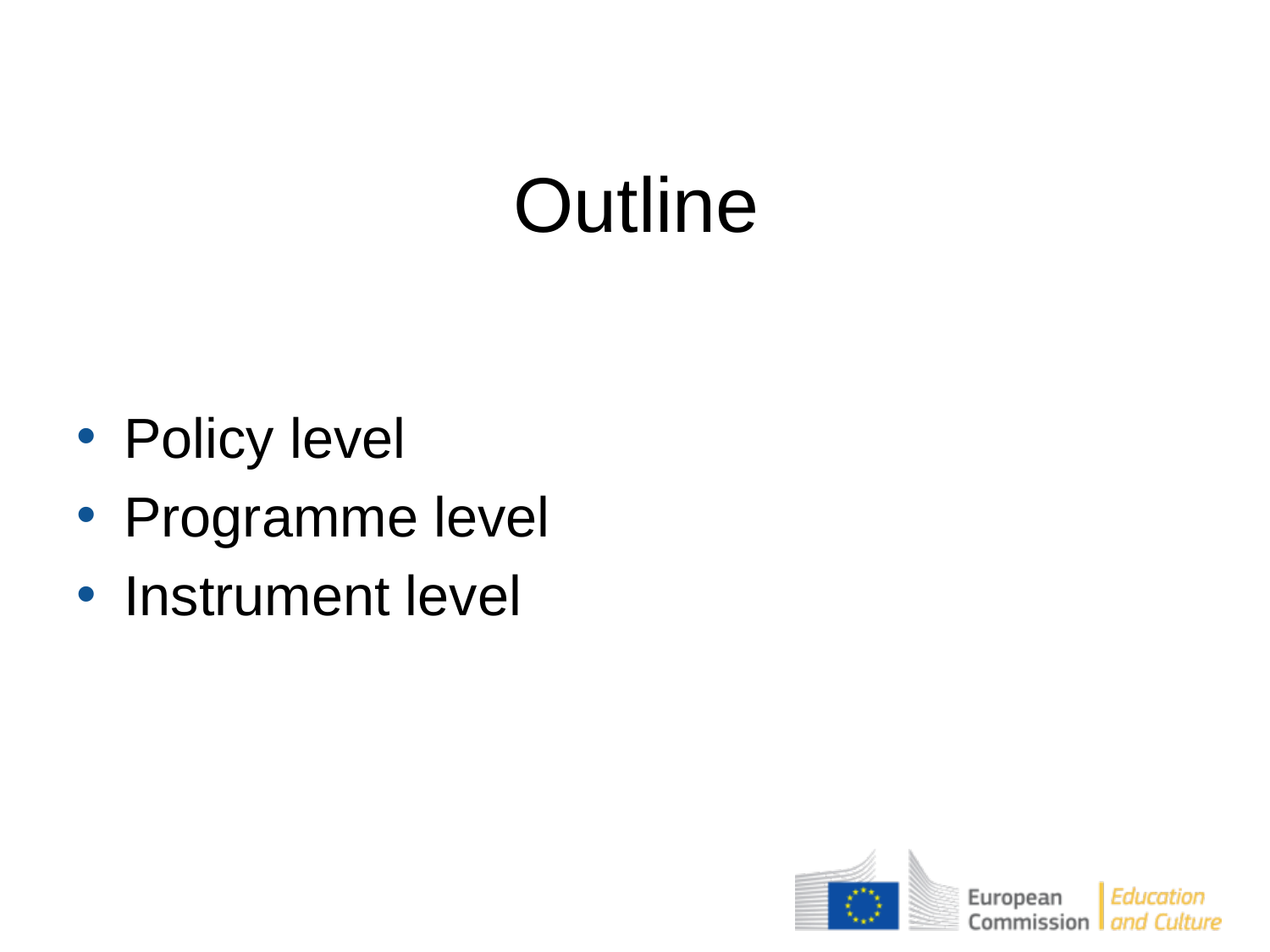

# Outline

Policy level
Programme level
Instrument level